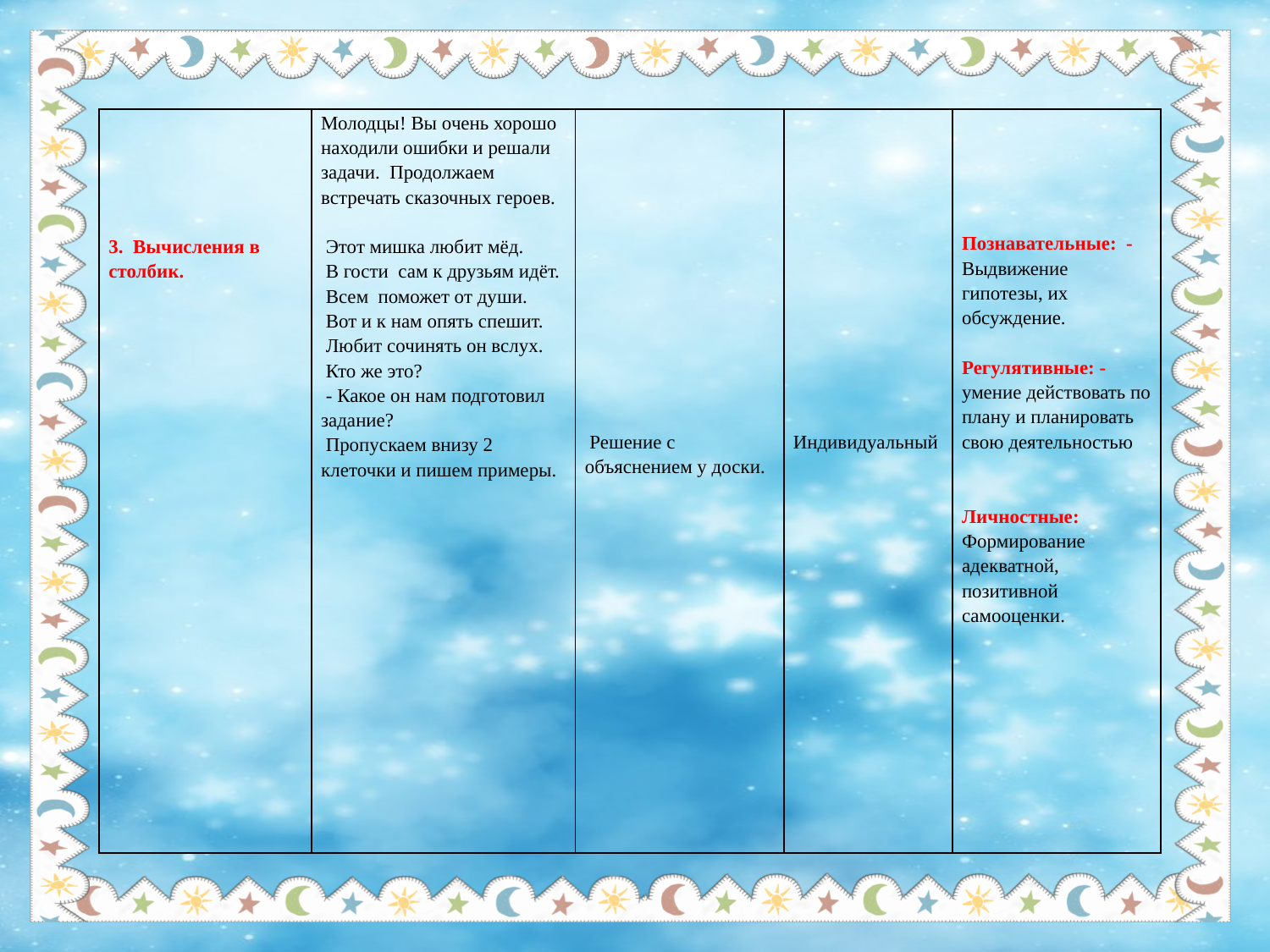

| 3. Вычисления в столбик. | Молодцы! Вы очень хорошо находили ошибки и решали задачи. Продолжаем встречать сказочных героев. Этот мишка любит мёд. В гости сам к друзьям идёт. Всем поможет от души. Вот и к нам опять спешит. Любит сочинять он вслух. Кто же это? - Какое он нам подготовил задание? Пропускаем внизу 2 клеточки и пишем примеры. | Решение с объяснением у доски. | Индивидуальный | Познавательные: - Выдвижение гипотезы, их обсуждение. Регулятивные: - умение действовать по плану и планировать свою деятельностью Личностные: Формирование адекватной, позитивной самооценки. |
| --- | --- | --- | --- | --- |